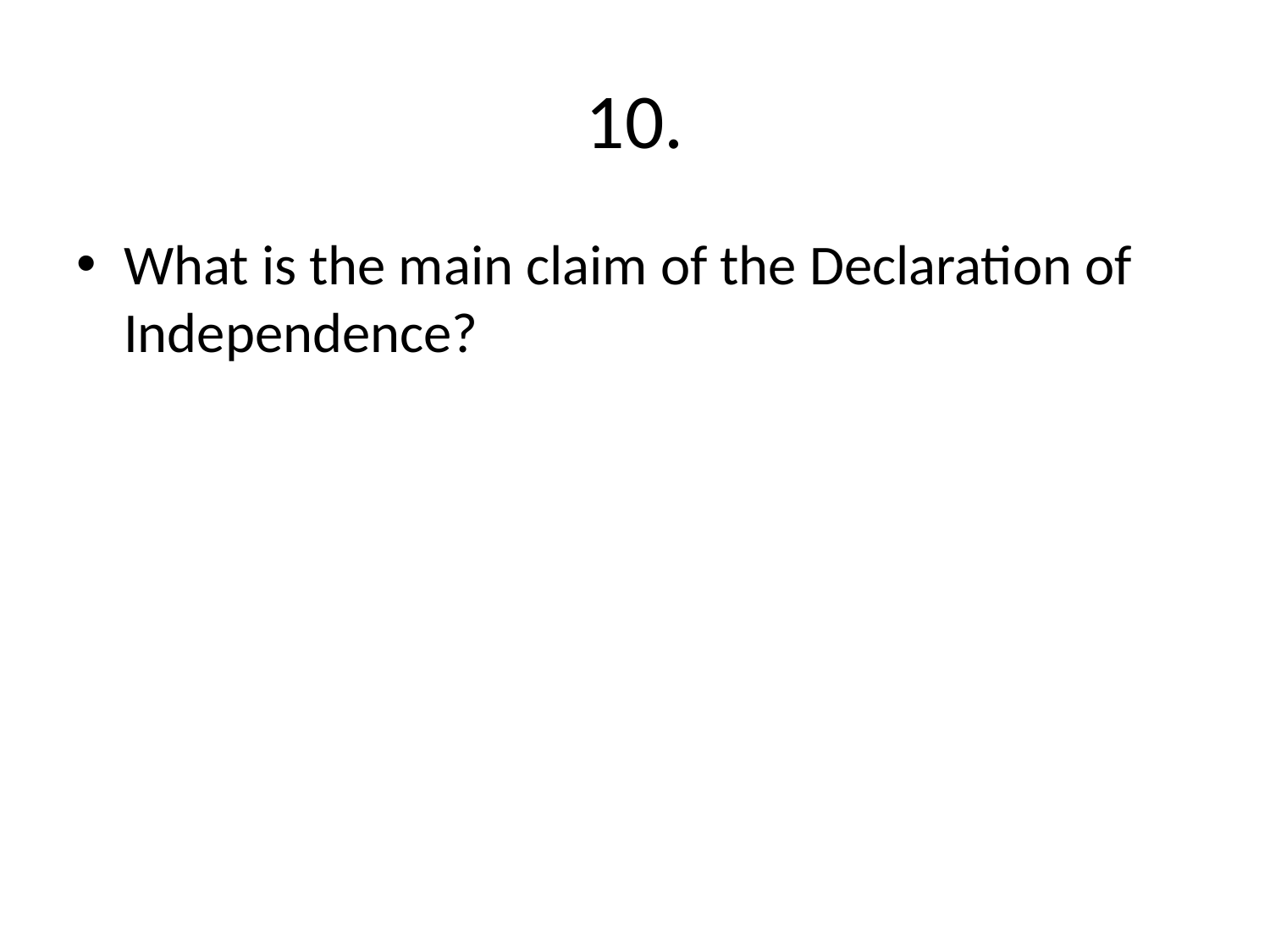

# 10.
What is the main claim of the Declaration of Independence?